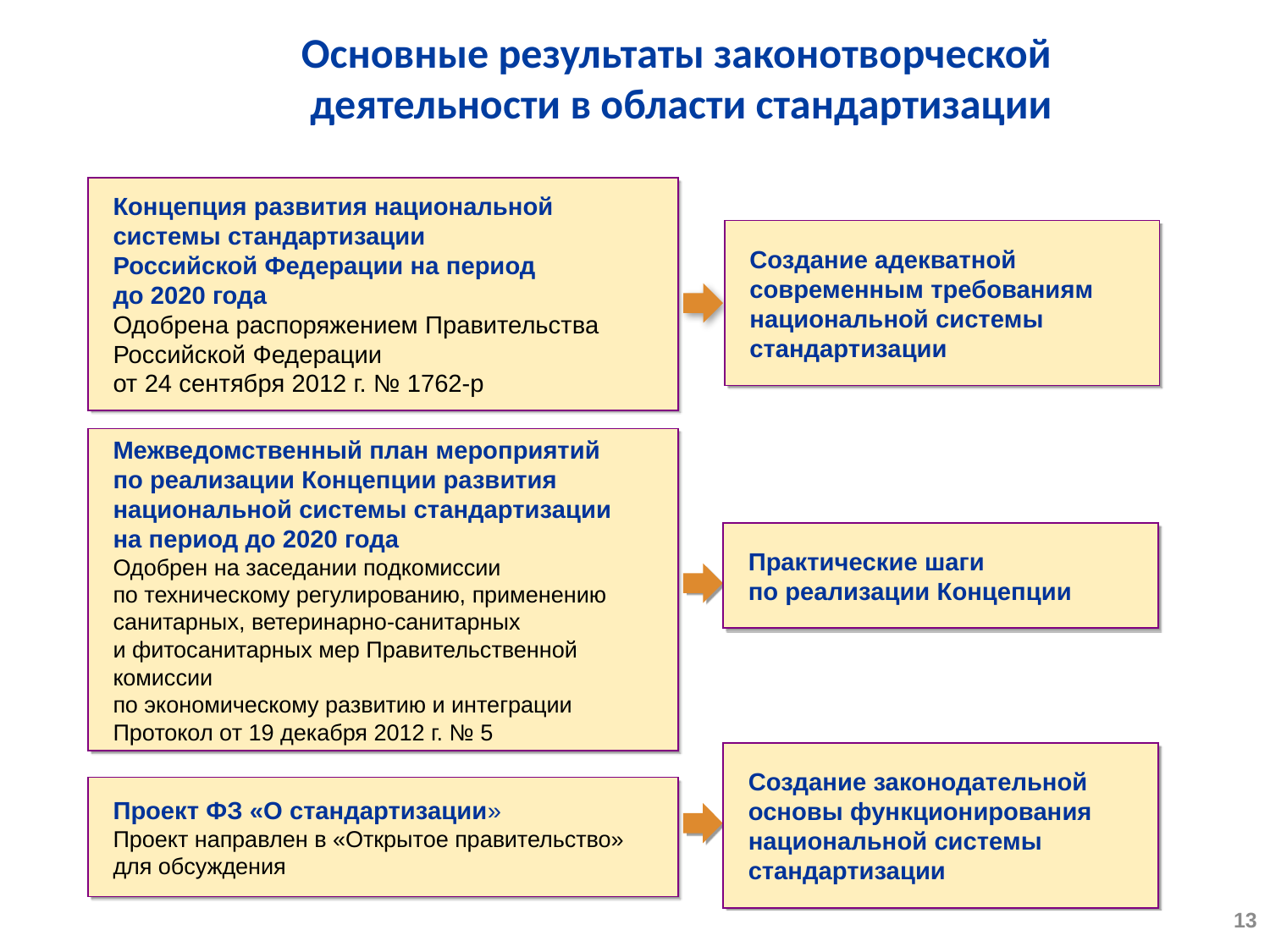

Основные результаты законотворческой
деятельности в области стандартизации
Концепция развития национальной системы стандартизации
Российской Федерации на период
до 2020 года
Одобрена распоряжением Правительства
Российской Федерации
от 24 сентября 2012 г. № 1762-р
Создание адекватной
современным требованиям
национальной системы стандартизации

Межведомственный план мероприятий
по реализации Концепции развития национальной системы стандартизации
на период до 2020 года
Одобрен на заседании подкомиссии
по техническому регулированию, применению санитарных, ветеринарно-санитарных
и фитосанитарных мер Правительственной комиссии
по экономическому развитию и интеграции
Протокол от 19 декабря 2012 г. № 5
Практические шаги
по реализации Концепции

Создание законодательной основы функционирования национальной системы стандартизации
Проект ФЗ «О стандартизации»
Проект направлен в «Открытое правительство»
для обсуждения

13